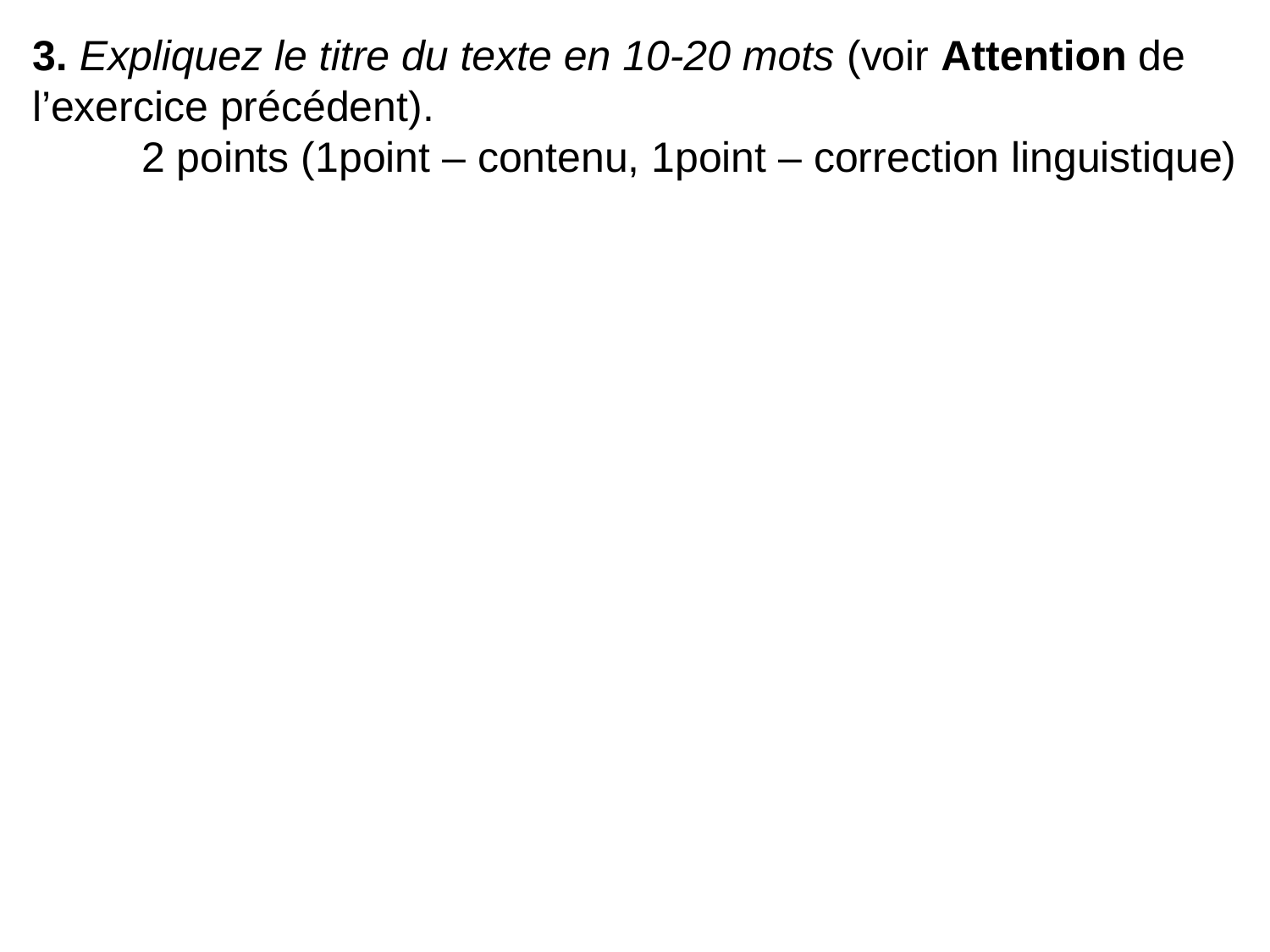

3. Expliquez le titre du texte en 10-20 mots (voir Attention de l’exercice précédent).
2 points (1point – contenu, 1point – correction linguistique)